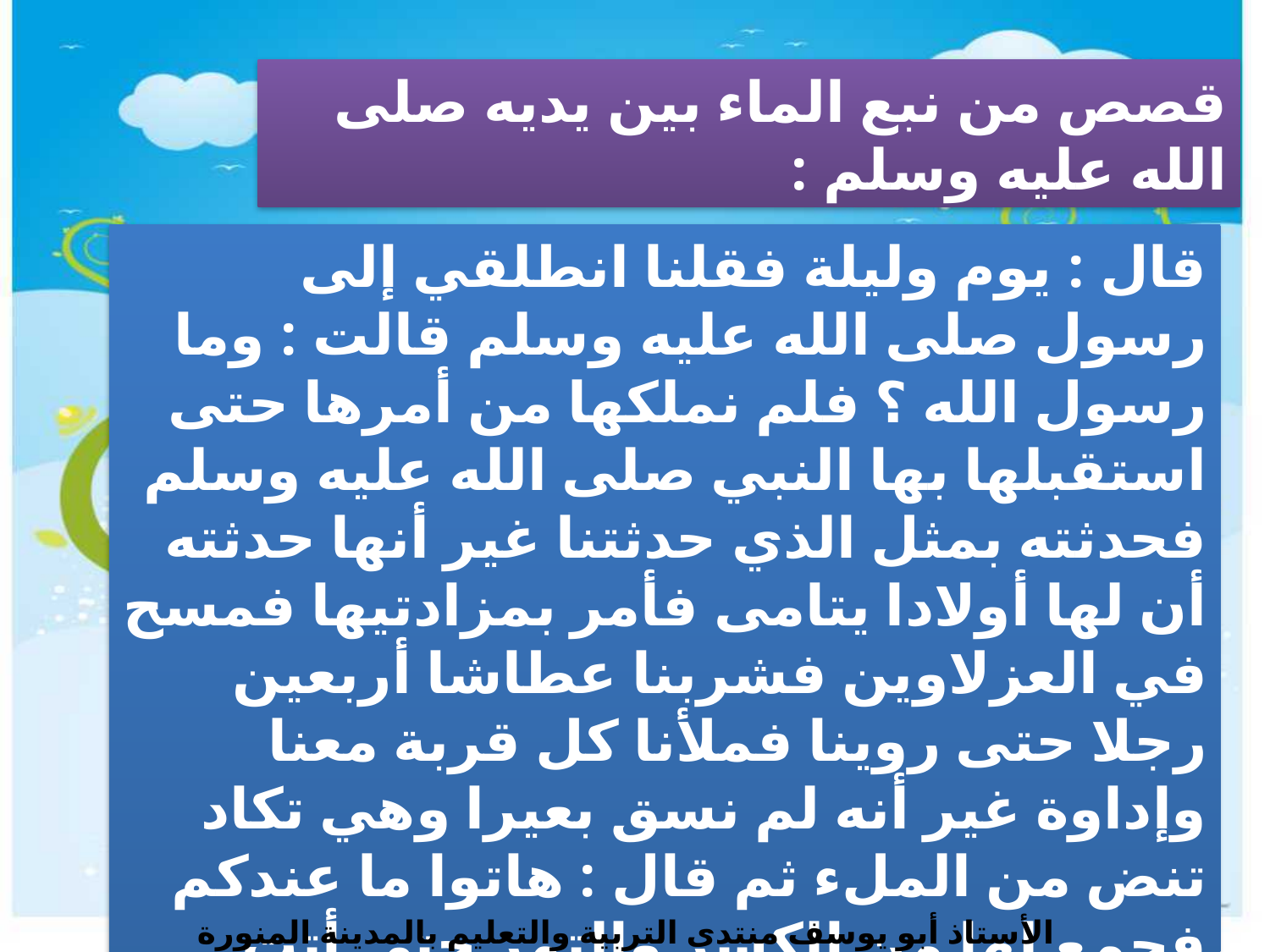

قصص من نبع الماء بين يديه صلى الله عليه وسلم :
قال : يوم وليلة فقلنا انطلقي إلى رسول صلى الله عليه وسلم قالت : وما رسول الله ؟ فلم نملكها من أمرها حتى استقبلها بها النبي صلى الله عليه وسلم فحدثته بمثل الذي حدثتنا غير أنها حدثته أن لها أولادا يتامى فأمر بمزادتيها فمسح في العزلاوين فشربنا عطاشا أربعين رجلا حتى روينا فملأنا كل قربة معنا وإداوة غير أنه لم نسق بعيرا وهي تكاد تنض من الملء ثم قال : هاتوا ما عندكم فجمع لها من الكسر والتمر حتى أتت أهلها قال لقيت أسحر الناس أو هو نبي كما زعموا فهدى الله ذاك الصرم بتلك المرأة فأسلمت وأسلموا .
الأستاذ أبو يوسف منتدى التربية والتعليم بالمدينة المنورة